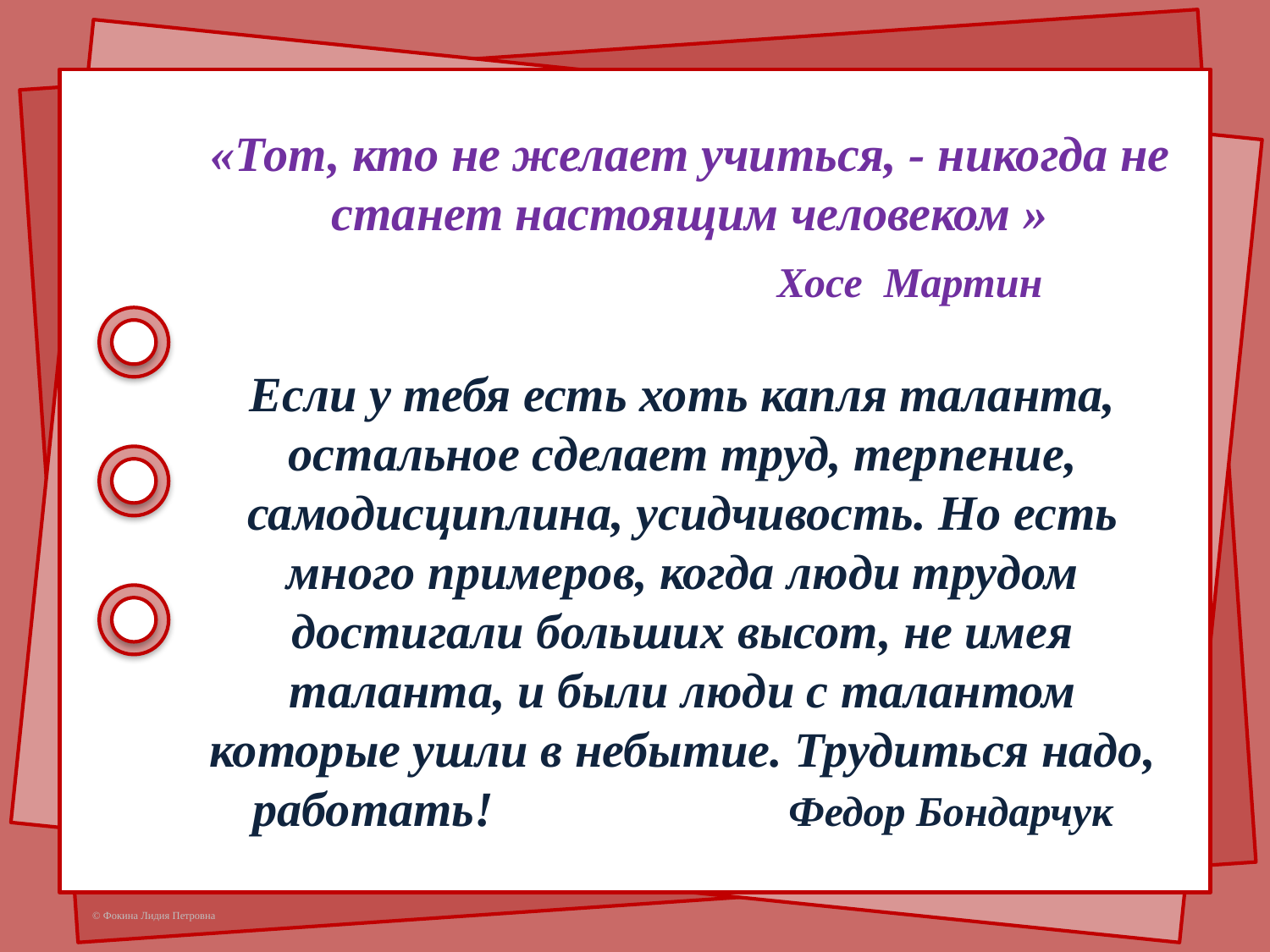

# «Тот, кто не желает учиться, - никогда не станет настоящим человеком » Хосе  Мартин
Если у тебя есть хоть капля таланта, остальное сделает труд, терпение, самодисциплина, усидчивость. Но есть много примеров, когда люди трудом достигали больших высот, не имея таланта, и были люди с талантом которые ушли в небытие. Трудиться надо, работать!                        Федор Бондарчук